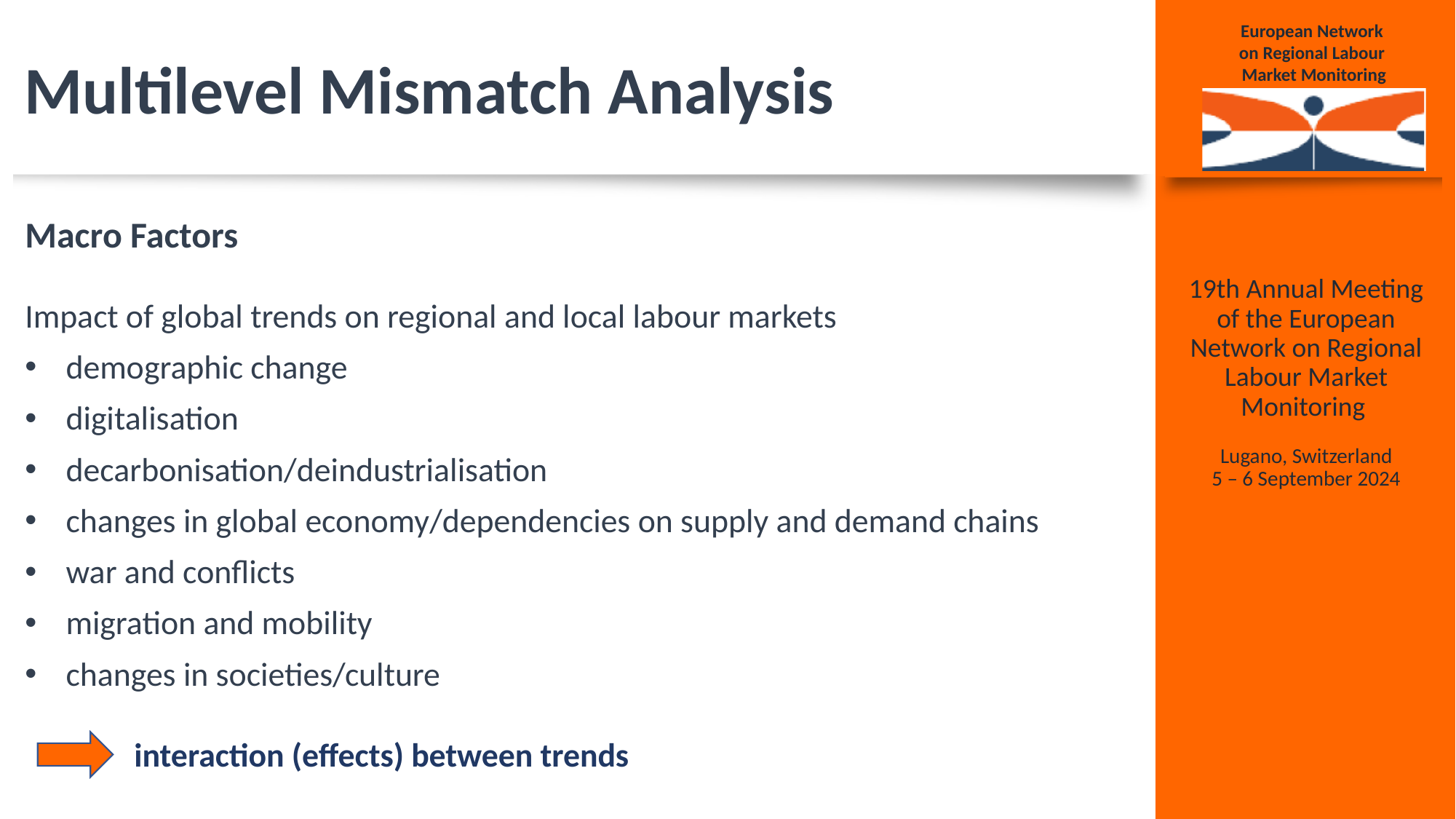

# Multilevel Mismatch Analysis
Macro Factors

Impact of global trends on regional and local labour markets
demographic change
digitalisation
decarbonisation/deindustrialisation
changes in global economy/dependencies on supply and demand chains
war and conflicts
migration and mobility
changes in societies/culture

	interaction (effects) between trends